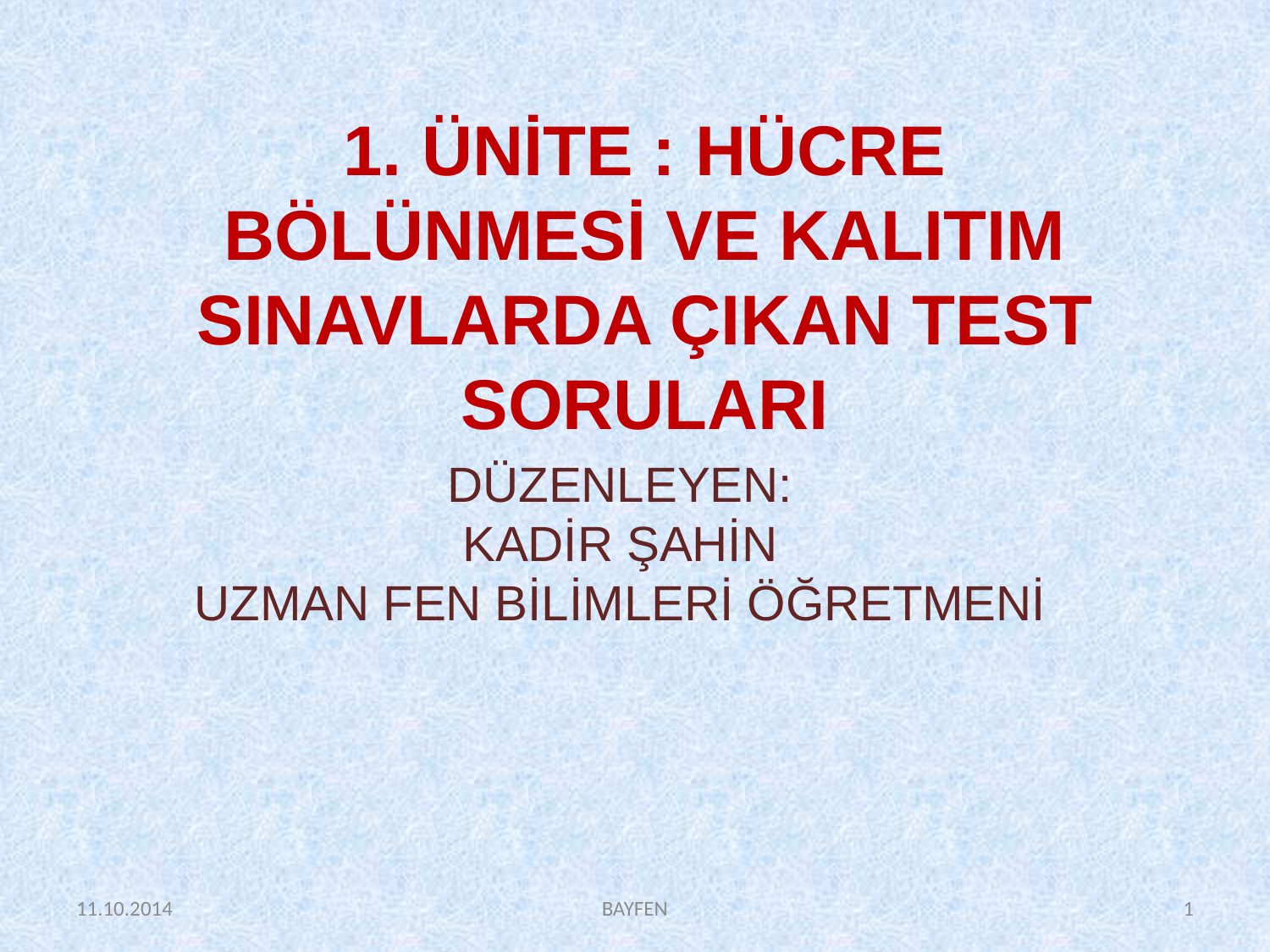

1. ÜNİTE : HÜCRE BÖLÜNMESİ VE KALITIM SINAVLARDA ÇIKAN TEST SORULARI
DÜZENLEYEN:
KADİR ŞAHİN
UZMAN FEN BİLİMLERİ ÖĞRETMENİ

11.10.2014
BAYFEN
1